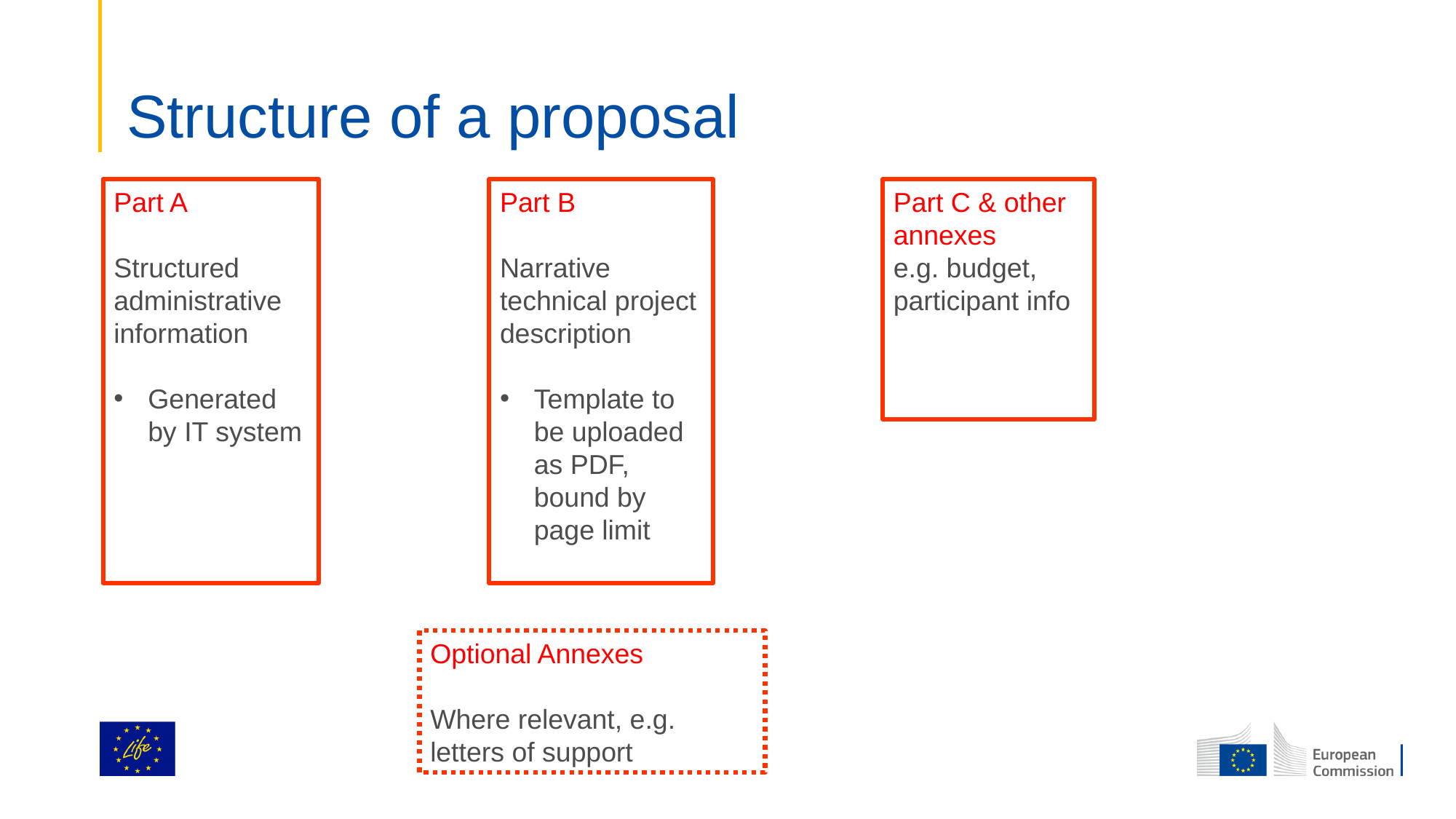

# Structure of a proposal
Part A

Structured administrative information

Generated by IT system

Part B

Narrative technical project description

Template to be uploaded as PDF, bound by page limit

Part C & other annexes
e.g. budget, participant info

Optional Annexes

Where relevant, e.g. letters of support